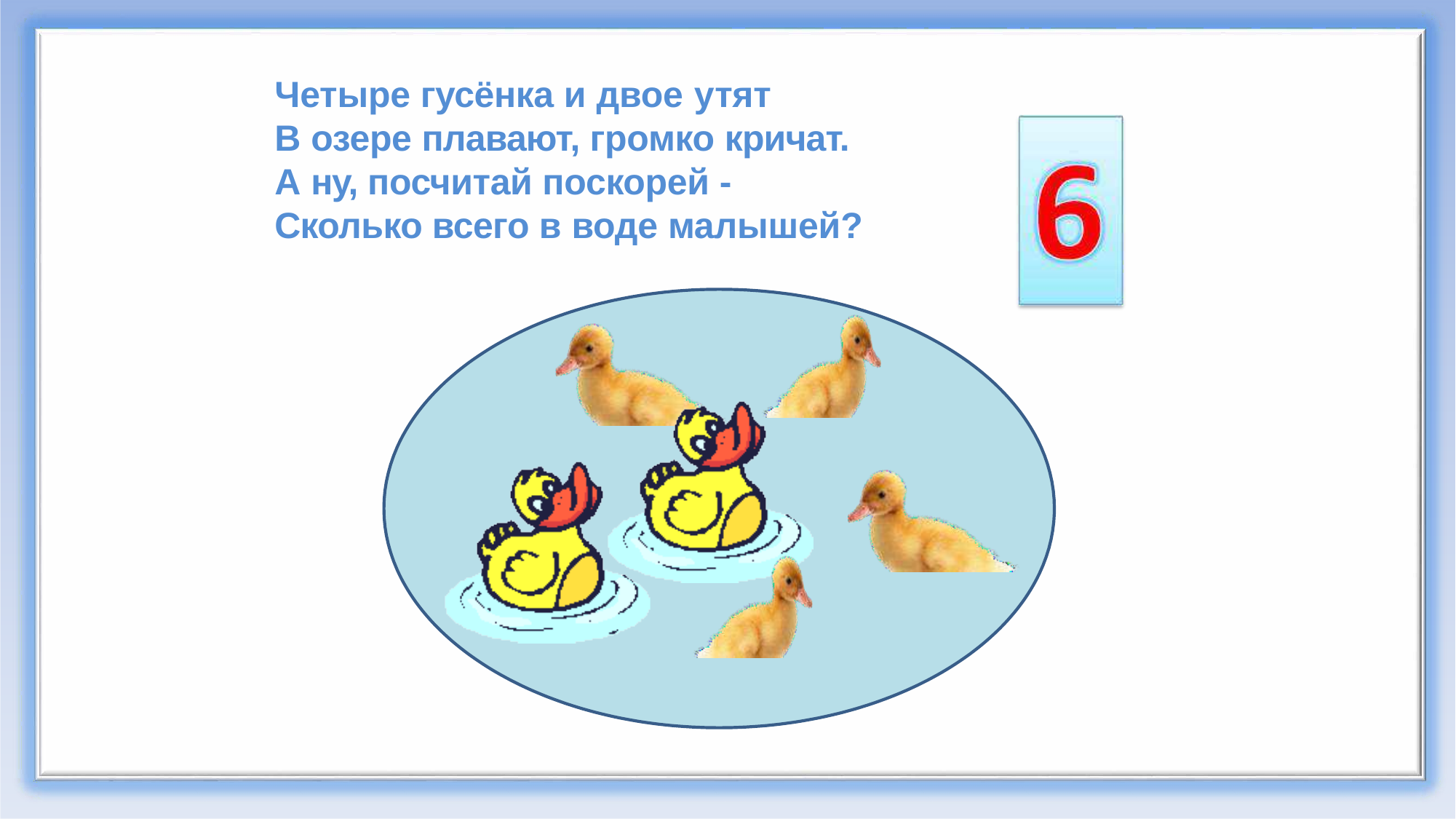

Четыре гусёнка и двое утят
В озере плавают, громко кричат.  А ну, посчитай поскорей -  Сколько всего в воде малышей?